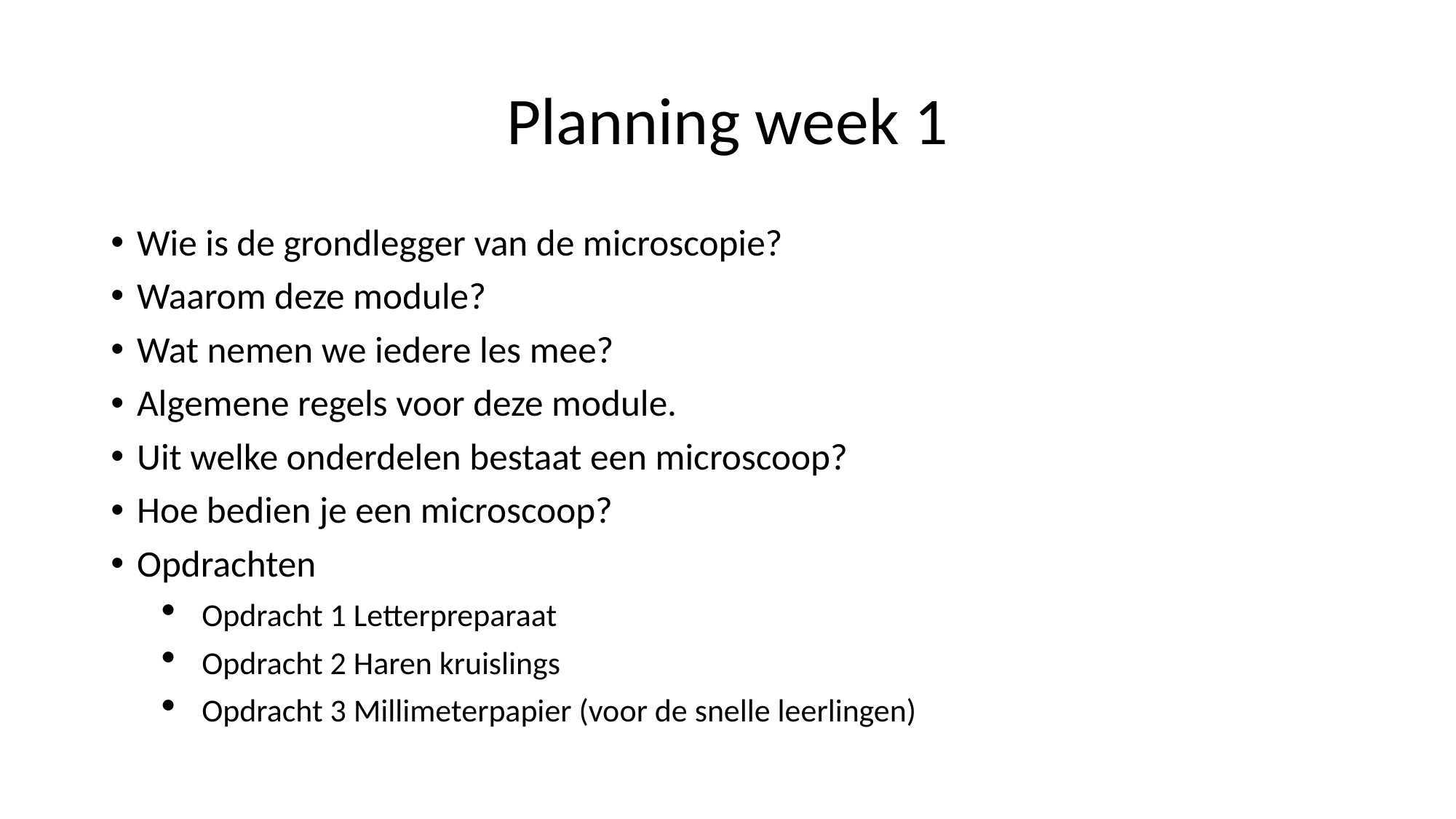

# Planning week 1
Wie is de grondlegger van de microscopie?
Waarom deze module?
Wat nemen we iedere les mee?
Algemene regels voor deze module.
Uit welke onderdelen bestaat een microscoop?
Hoe bedien je een microscoop?
Opdrachten
Opdracht 1 Letterpreparaat
Opdracht 2 Haren kruislings
Opdracht 3 Millimeterpapier (voor de snelle leerlingen)